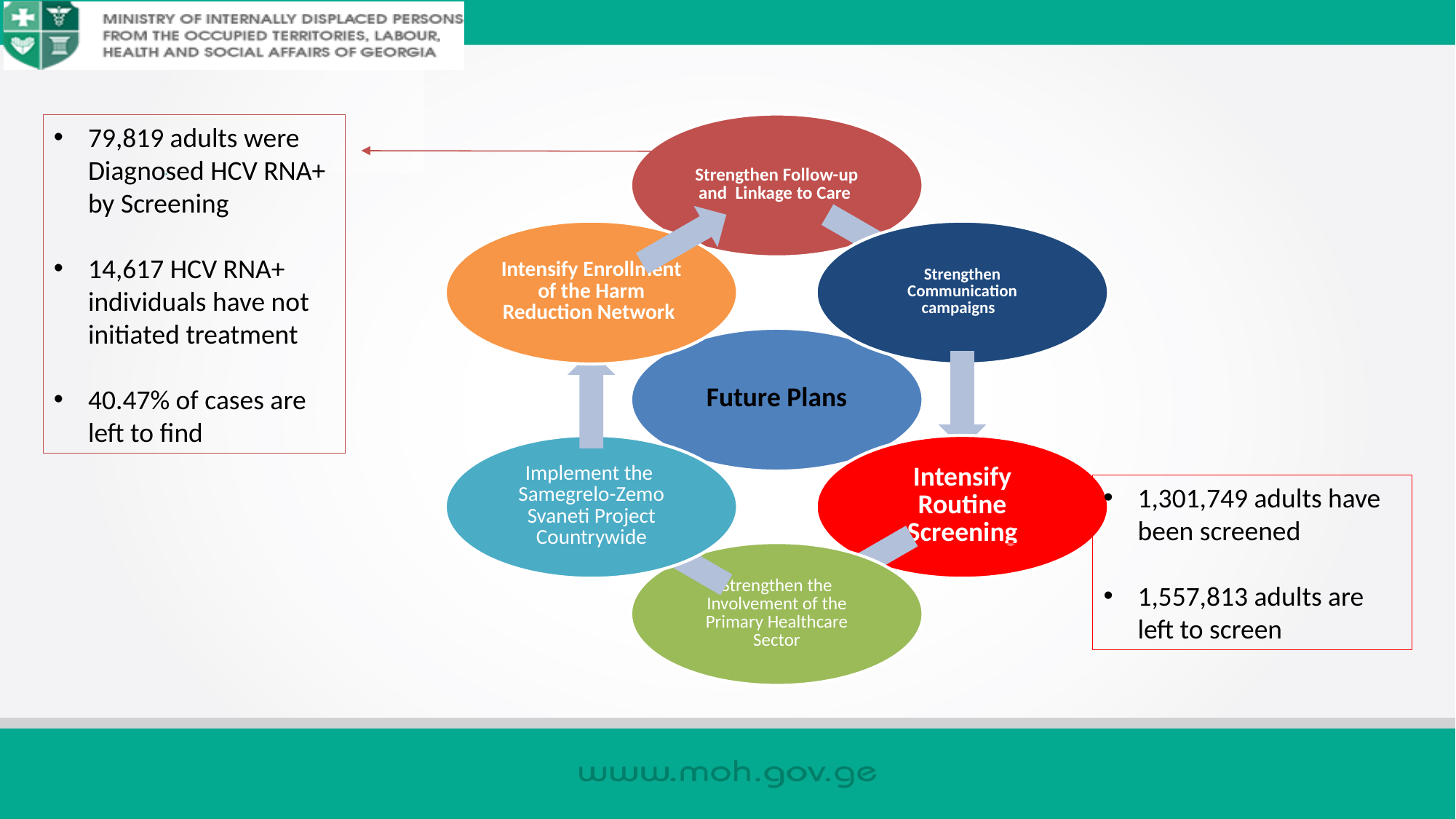

Future Plans
Strengthen Follow-up and  Linkage to Care
Strengthen the Involvement of the Primary Healthcare Sector
Implement the  Samegrelo-Zemo Svaneti Project Countrywide
Intensify Enrollment of the Harm Reduction Network
Strengthen Communication campaigns
Intensify Routine Screening
79,819 adults were Diagnosed HCV RNA+ by Screening

14,617 HCV RNA+ individuals have not initiated treatment

40.47% of cases are left to find
1,301,749 adults have been screened

1,557,813 adults are left to screen